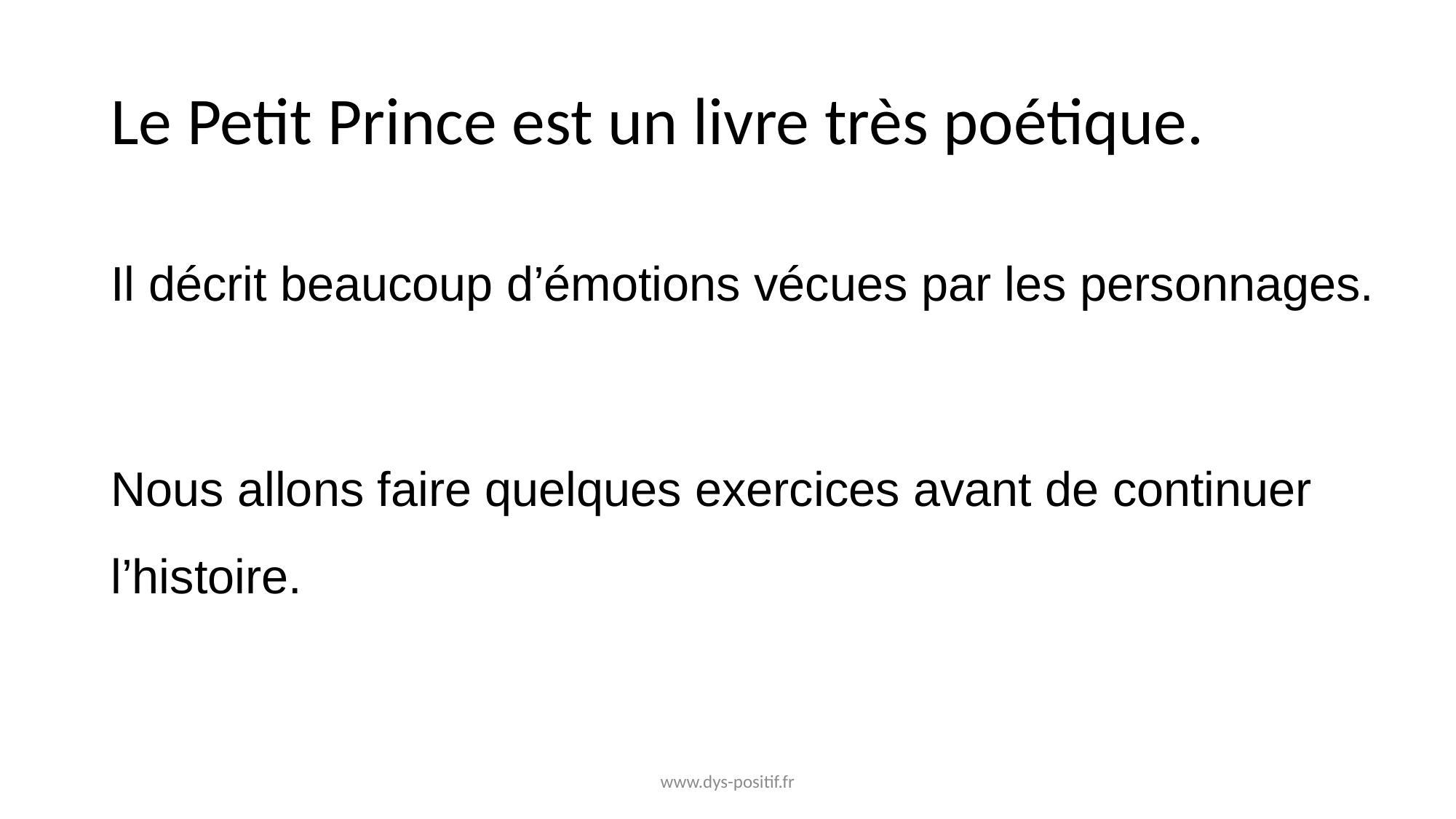

# Le Petit Prince est un livre très poétique.
Il décrit beaucoup d’émotions vécues par les personnages.

Nous allons faire quelques exercices avant de continuer l’histoire.
www.dys-positif.fr